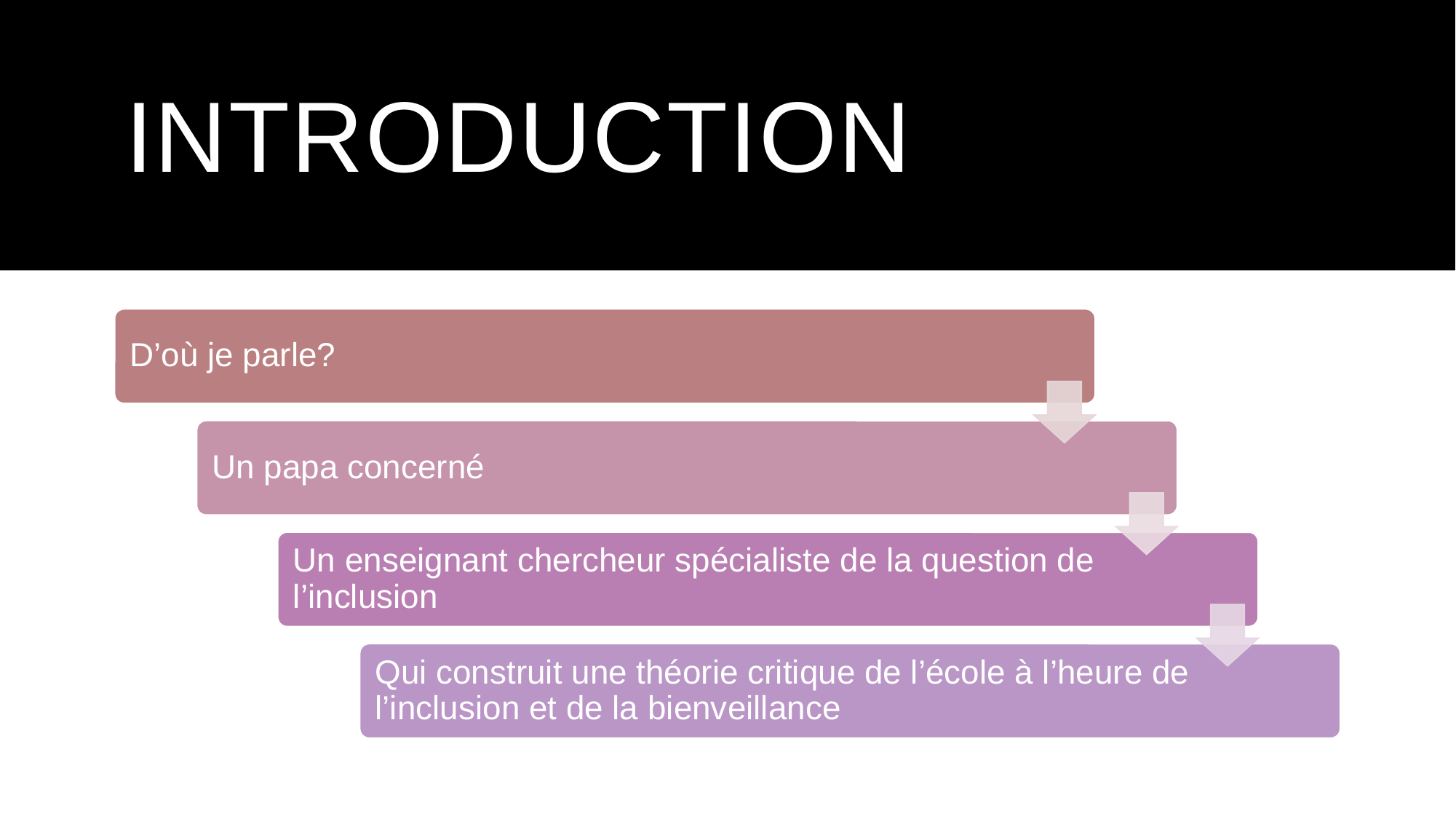

# Introduction
D’où je parle?
Un papa concerné
Un enseignant chercheur spécialiste de la question de l’inclusion
Qui construit une théorie critique de l’école à l’heure de l’inclusion et de la bienveillance